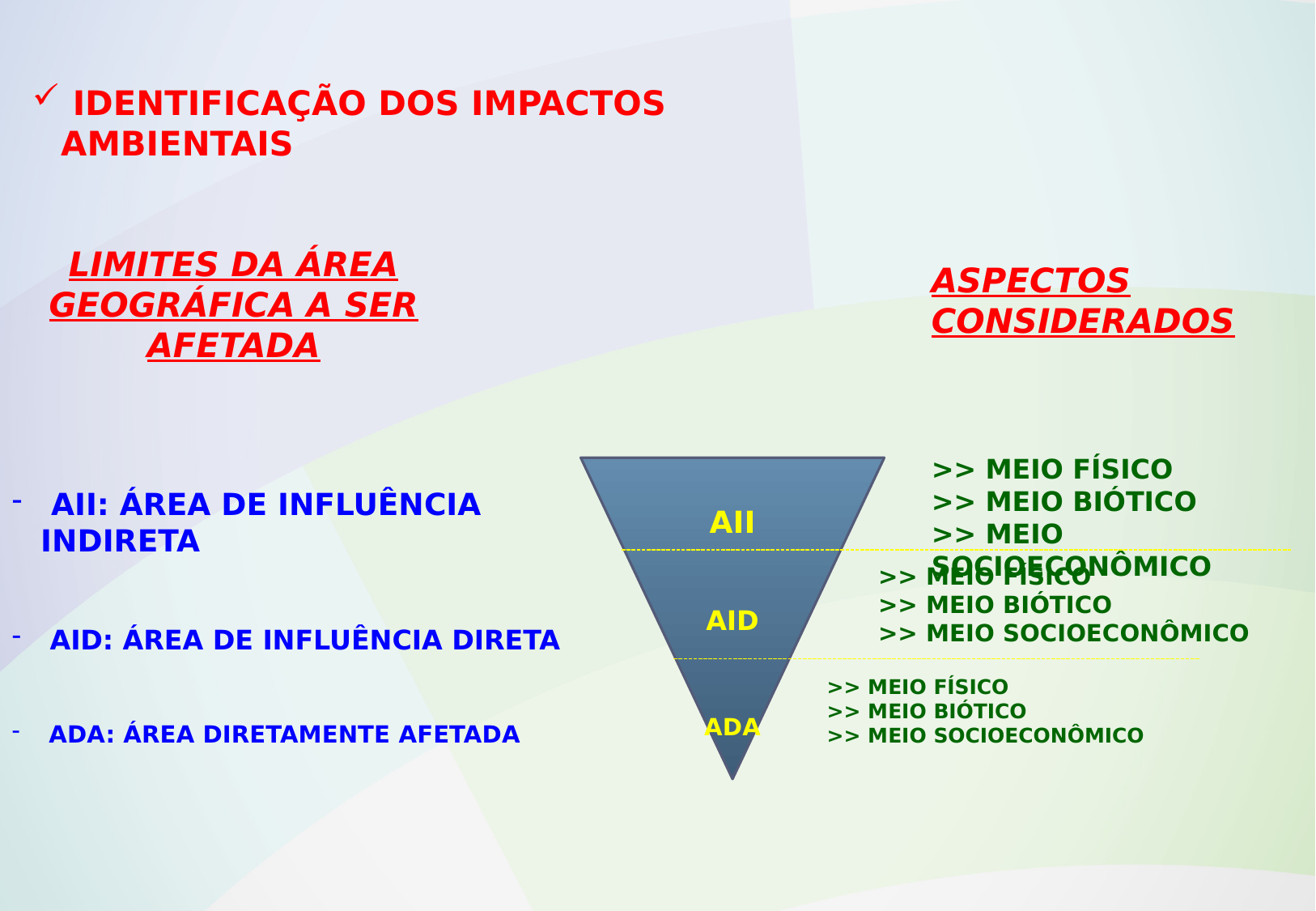

Identificação dos impactos ambientais
limites da área geográfica a ser afetada
Aspectos considerados
AII
>> Meio Físico
>> Meio Biótico
>> Meio Socioeconômico

 AII: Área de influência Indireta

 AID: Área de Influência Direta

 ADA: Área Diretamente Afetada

AID
>> Meio Físico
>> Meio Biótico
>> Meio Socioeconômico
ADA
>> Meio Físico
>> Meio Biótico
>> Meio Socioeconômico